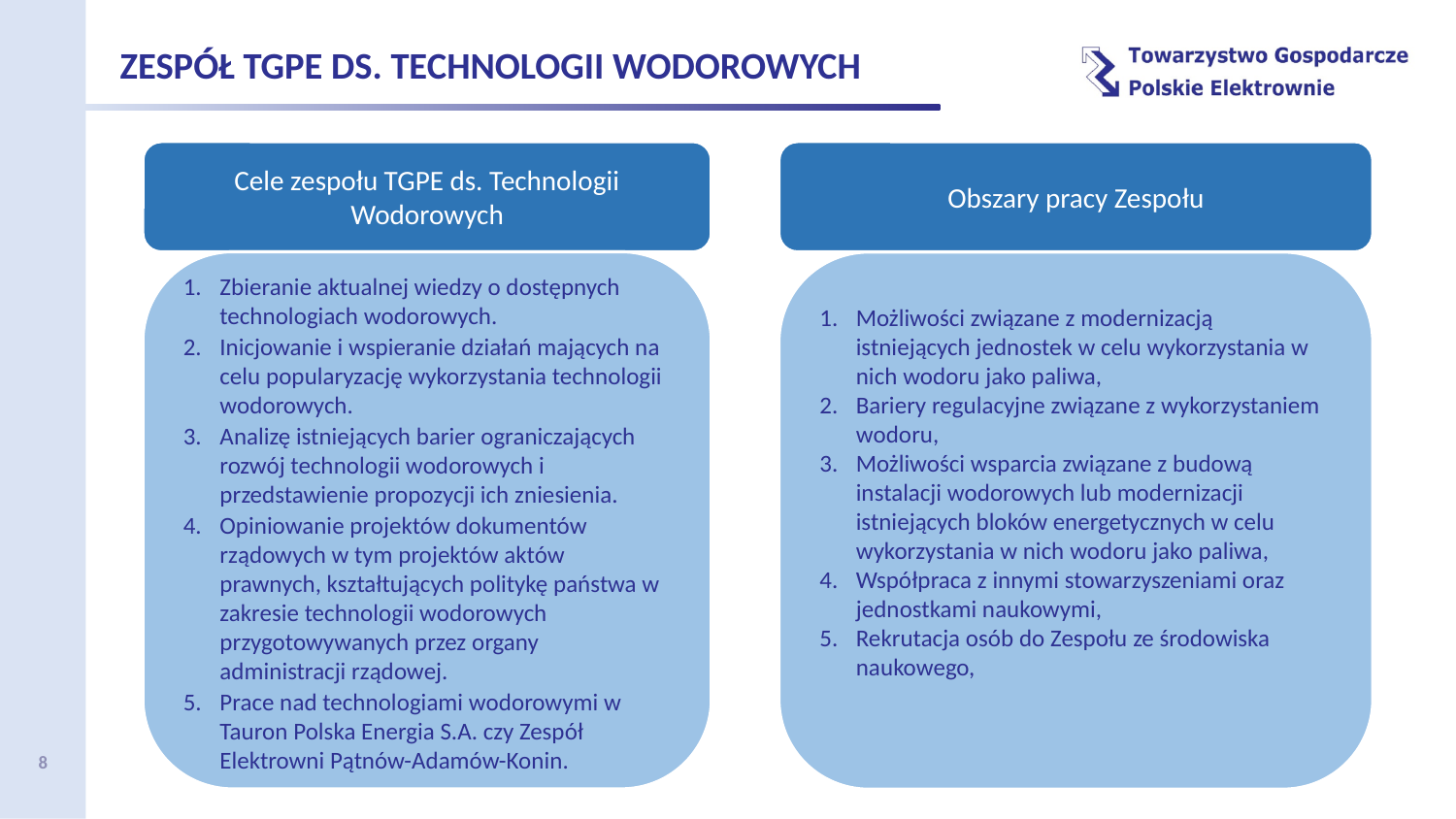

ZESPÓŁ TGPE DS. TECHNOLOGII WODOROWYCH

Cele zespołu TGPE ds. Technologii Wodorowych
Obszary pracy Zespołu

Zbieranie aktualnej wiedzy o dostępnych technologiach wodorowych.
Inicjowanie i wspieranie działań mających na celu popularyzację wykorzystania technologii wodorowych.
Analizę istniejących barier ograniczających rozwój technologii wodorowych i przedstawienie propozycji ich zniesienia.
Opiniowanie projektów dokumentów rządowych w tym projektów aktów prawnych, kształtujących politykę państwa w zakresie technologii wodorowych przygotowywanych przez organy administracji rządowej.
Prace nad technologiami wodorowymi w Tauron Polska Energia S.A. czy Zespół Elektrowni Pątnów-Adamów-Konin.

Możliwości związane z modernizacją istniejących jednostek w celu wykorzystania w nich wodoru jako paliwa,
Bariery regulacyjne związane z wykorzystaniem wodoru,
Możliwości wsparcia związane z budową instalacji wodorowych lub modernizacji istniejących bloków energetycznych w celu wykorzystania w nich wodoru jako paliwa,
Współpraca z innymi stowarzyszeniami oraz jednostkami naukowymi,
Rekrutacja osób do Zespołu ze środowiska naukowego,

8